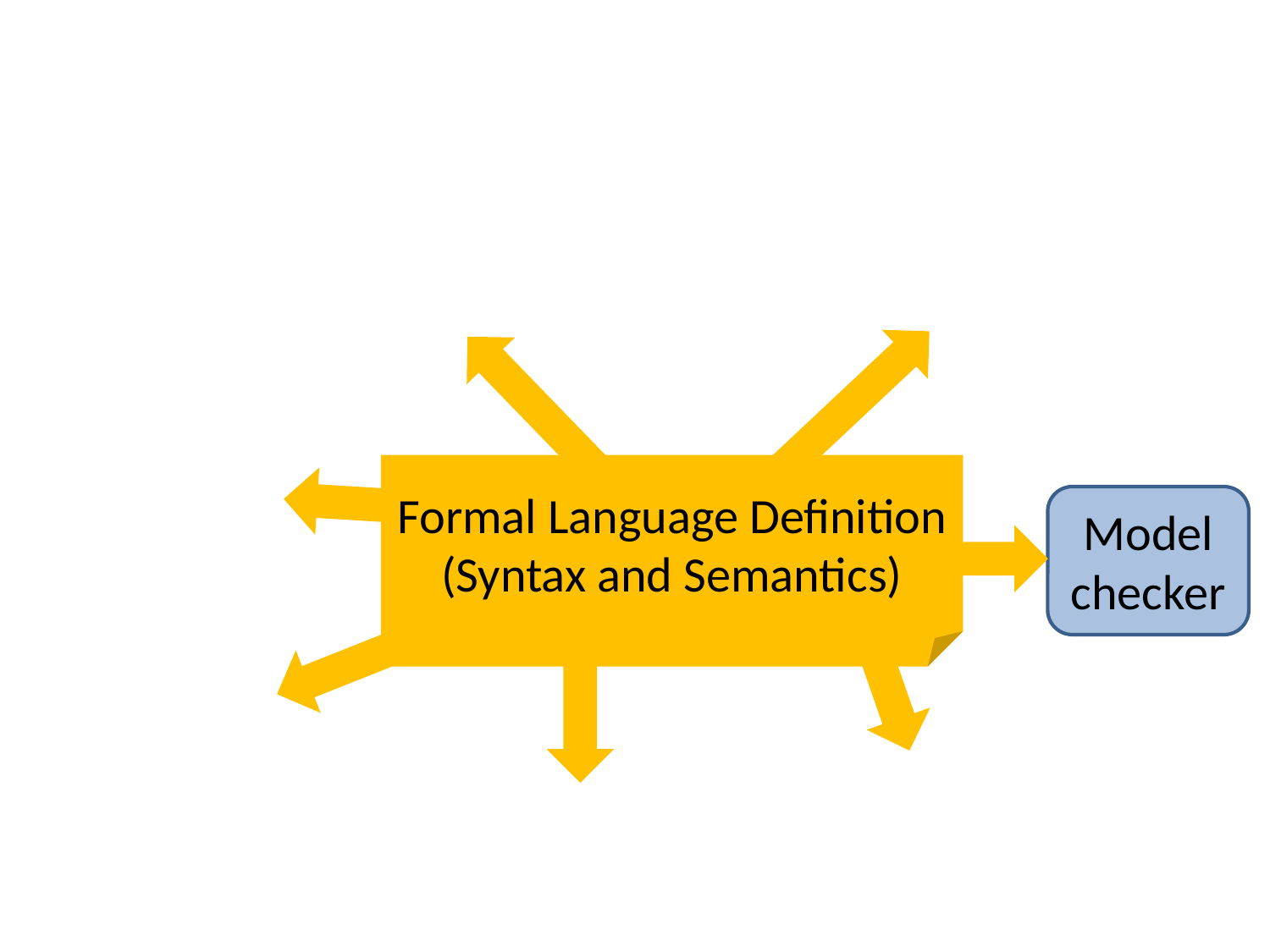

Formal Language Definition
(Syntax and Semantics)

Model checker